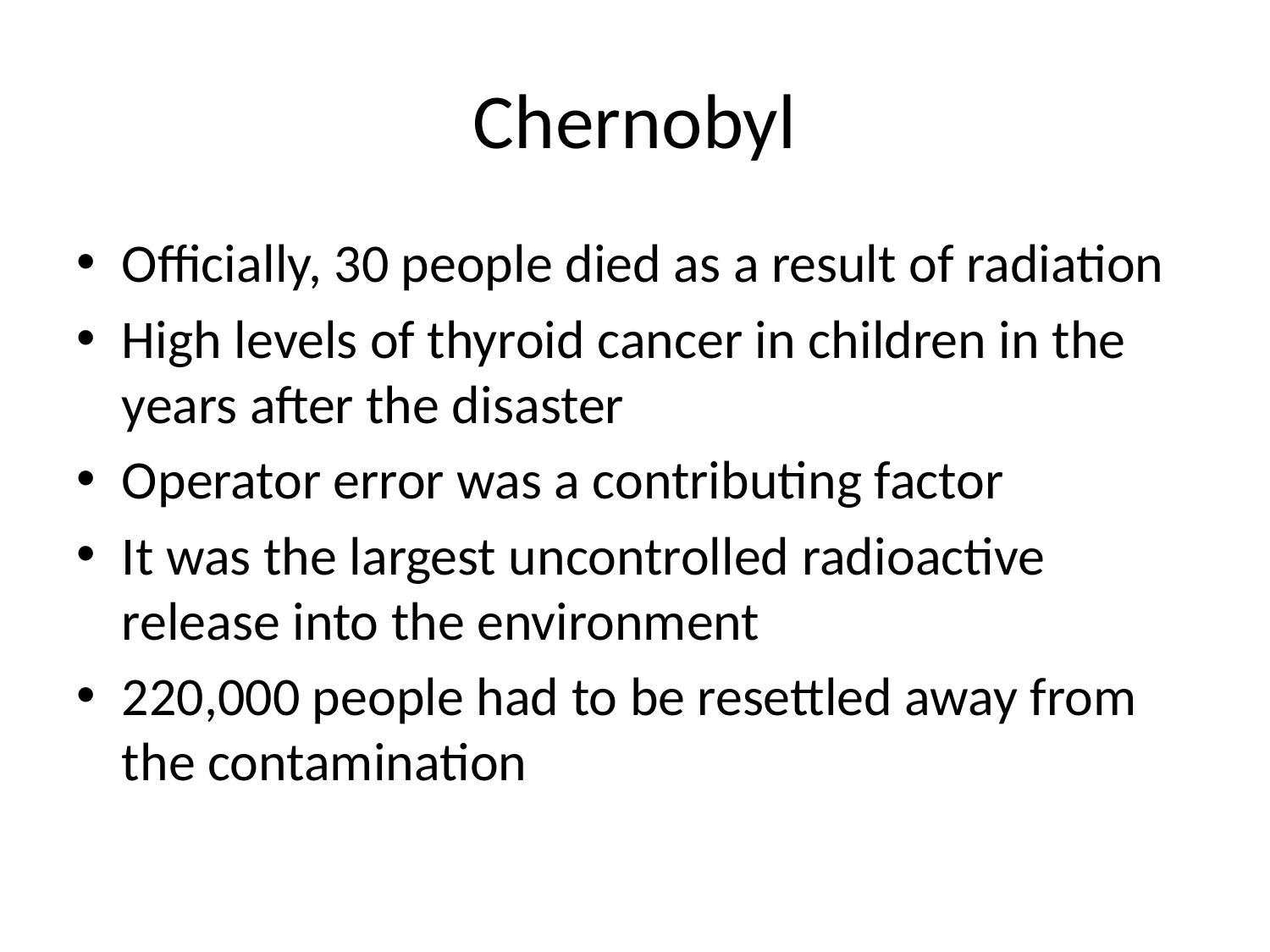

# Chernobyl
Officially, 30 people died as a result of radiation
High levels of thyroid cancer in children in the years after the disaster
Operator error was a contributing factor
It was the largest uncontrolled radioactive release into the environment
220,000 people had to be resettled away from the contamination